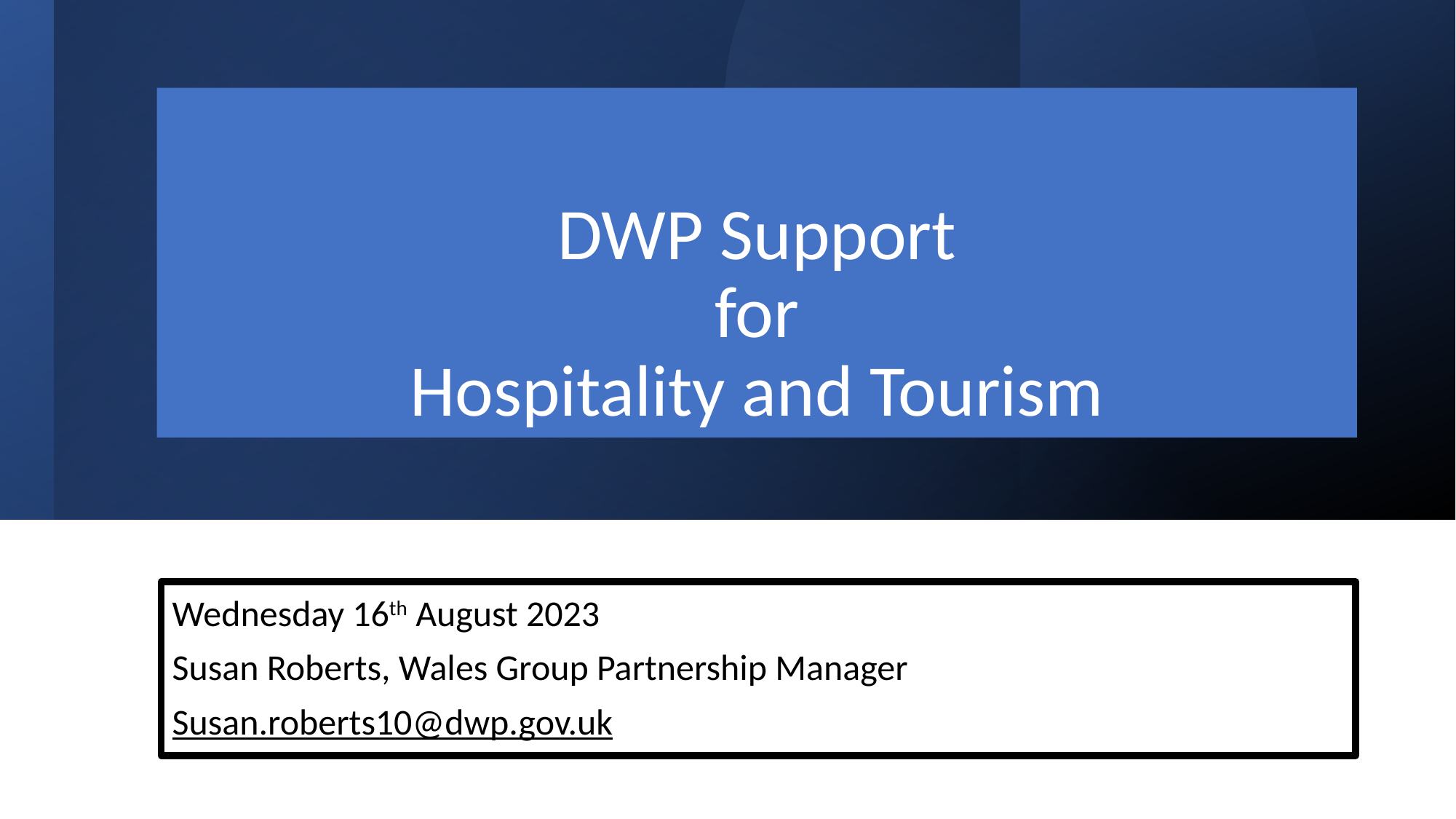

# DWP Support for Hospitality and Tourism
Wednesday 16th August 2023
Susan Roberts, Wales Group Partnership Manager
Susan.roberts10@dwp.gov.uk